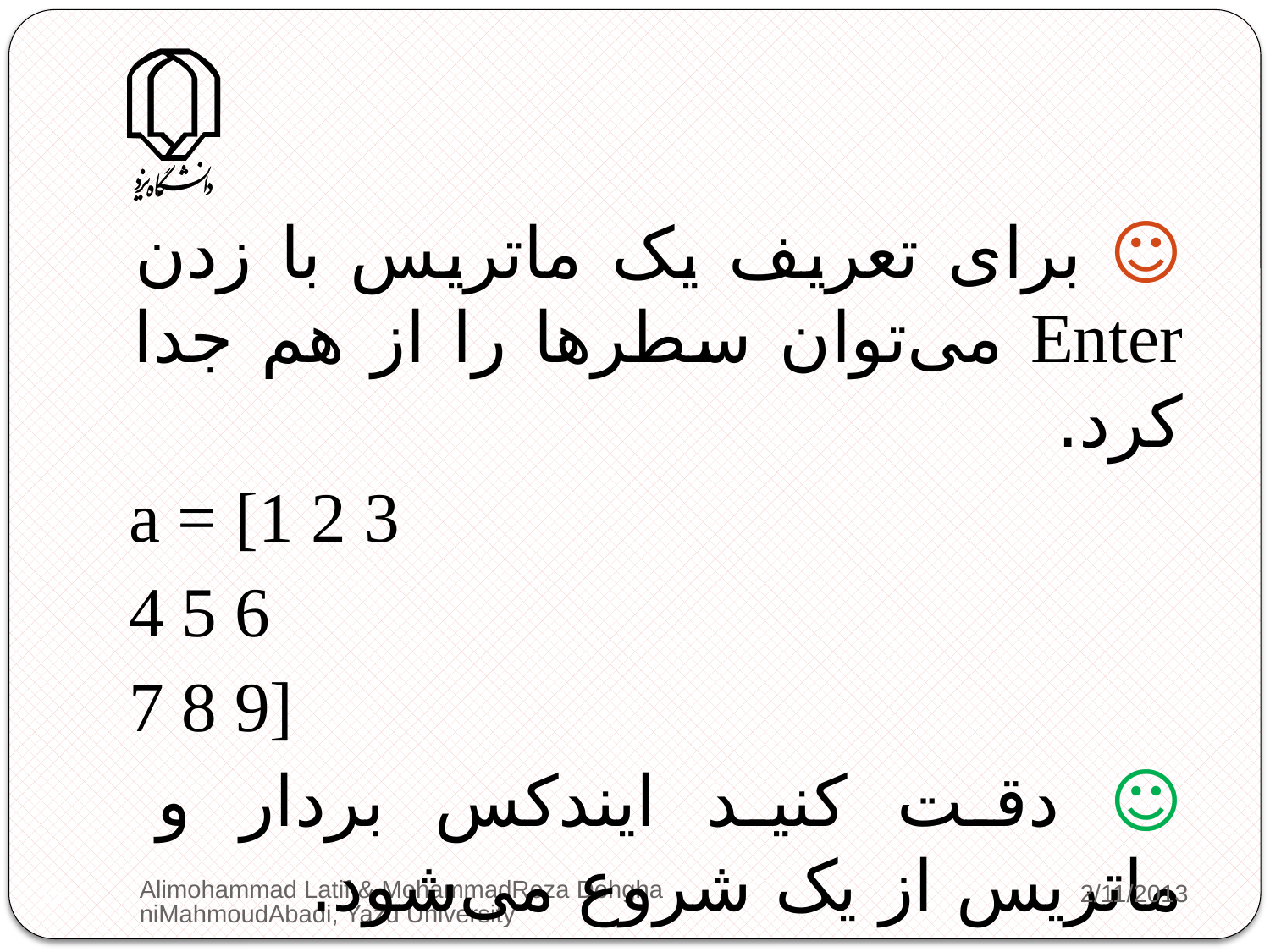

☺ برای تعریف یک ماتریس با زدن Enter می‌توان سطر‌ها را از هم جدا کرد.
a = [1 2 3
4 5 6
7 8 9]
☺ دقت کنید ایندکس بردار و ماتریس از یک شروع می‌شود.
Alimohammad Latif & MohammadReza DehghaniMahmoudAbadi, Yazd University
2/11/2013
15